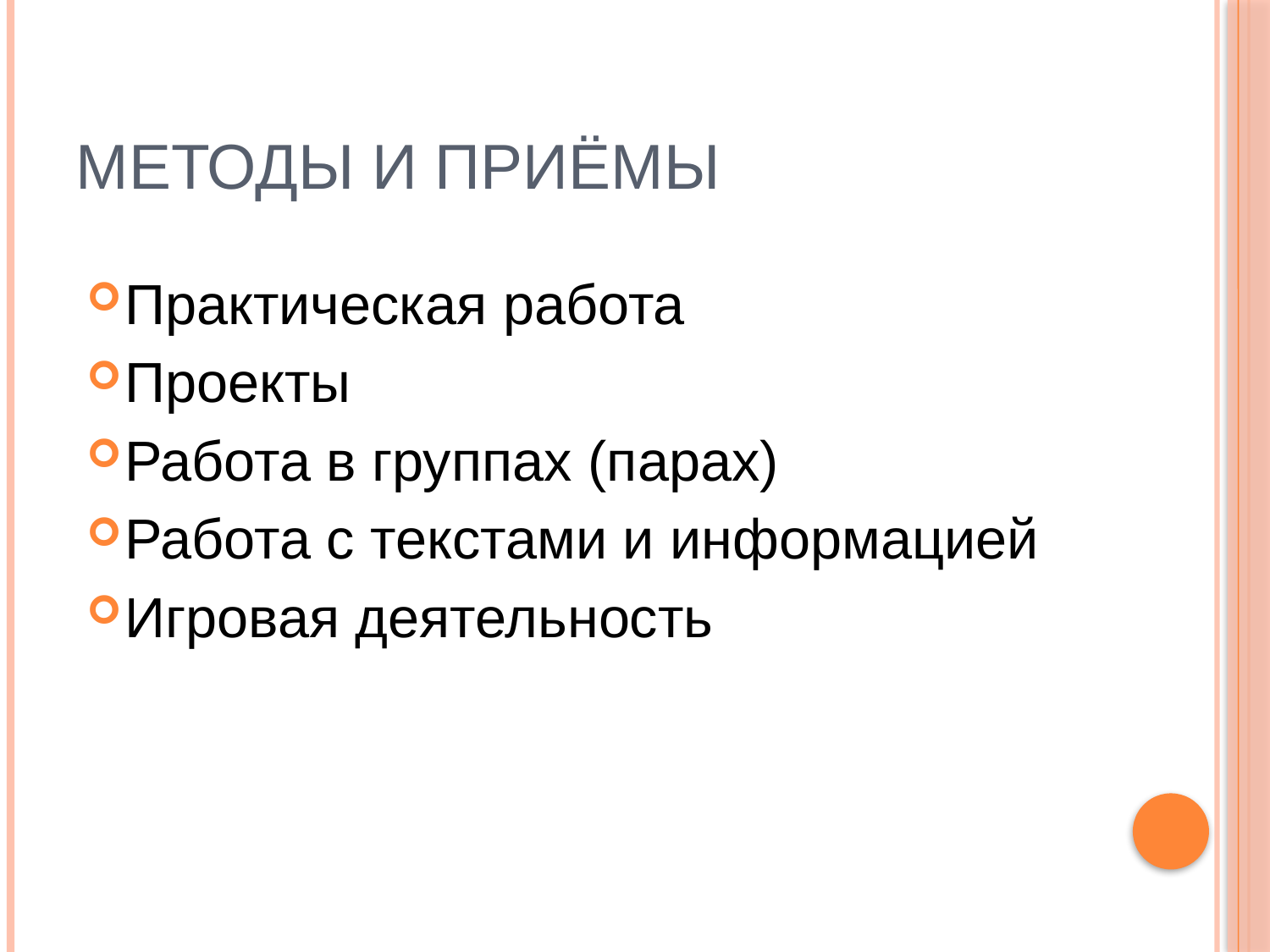

# Методы и приёмы
Практическая работа
Проекты
Работа в группах (парах)
Работа с текстами и информацией
Игровая деятельность